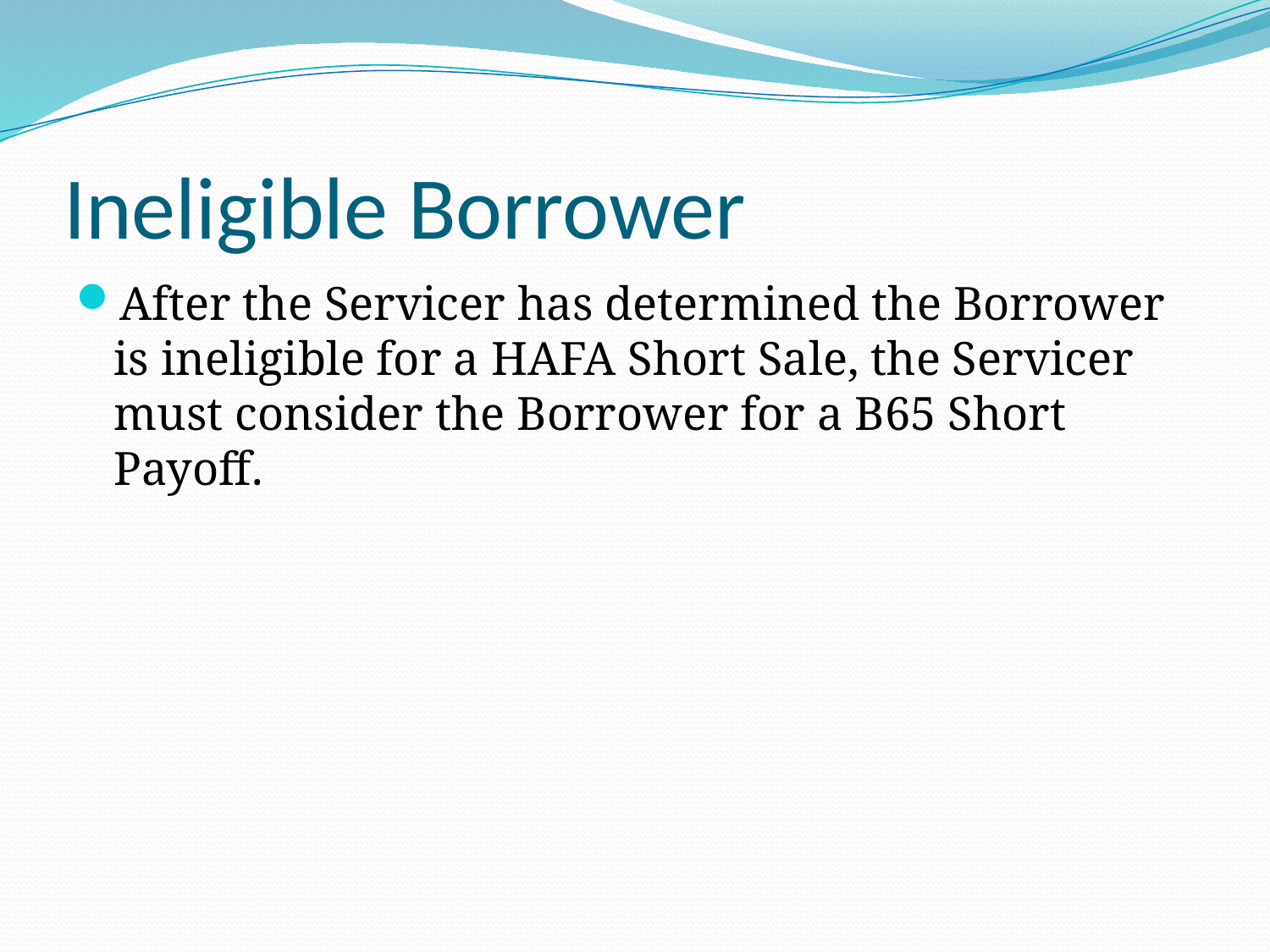

# Ineligible Borrower
After the Servicer has determined the Borrower is ineligible for a HAFA Short Sale, the Servicer must consider the Borrower for a B65 Short Payoff.